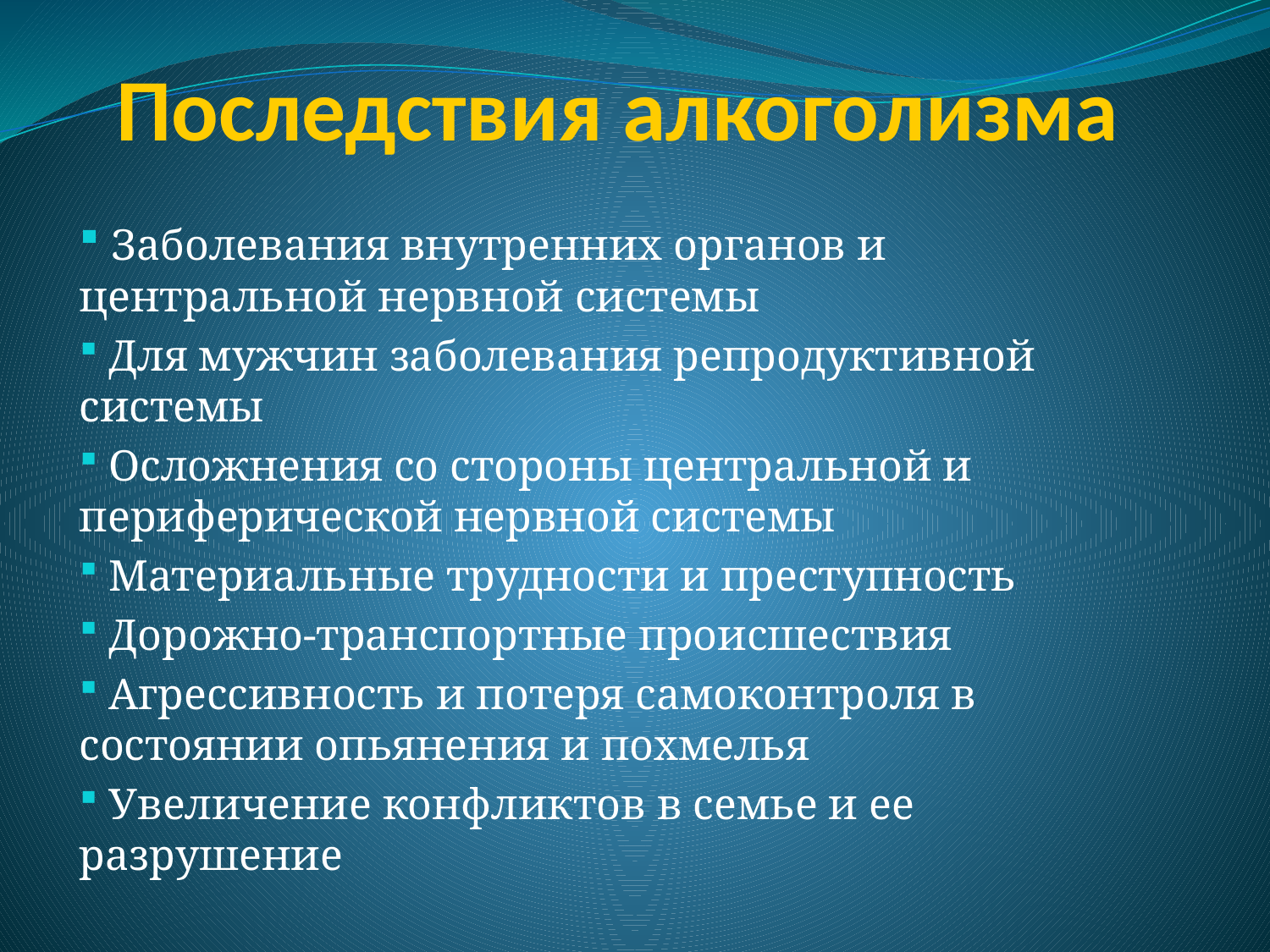

# Последствия алкоголизма
 Заболевания внутренних органов и центральной нервной системы
 Для мужчин заболевания репродуктивной системы
 Осложнения со стороны центральной и периферической нервной системы
 Материальные трудности и преступность
 Дорожно-транспортные происшествия
 Агрессивность и потеря самоконтроля в состоянии опьянения и похмелья
 Увеличение конфликтов в семье и ее разрушение